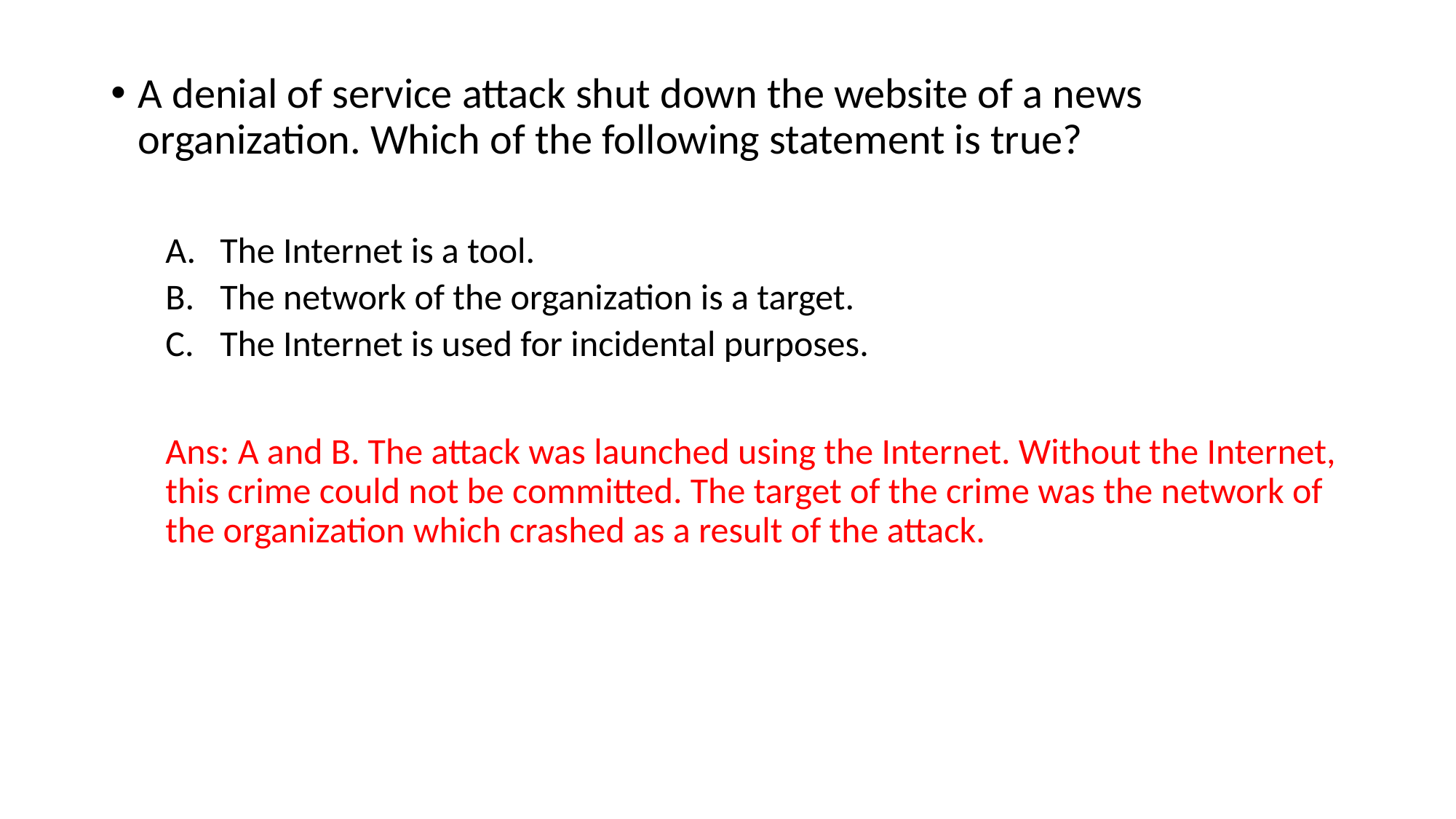

A denial of service attack shut down the website of a news organization. Which of the following statement is true?

The Internet is a tool.
The network of the organization is a target.
The Internet is used for incidental purposes.

Ans: A and B. The attack was launched using the Internet. Without the Internet, this crime could not be committed. The target of the crime was the network of the organization which crashed as a result of the attack.